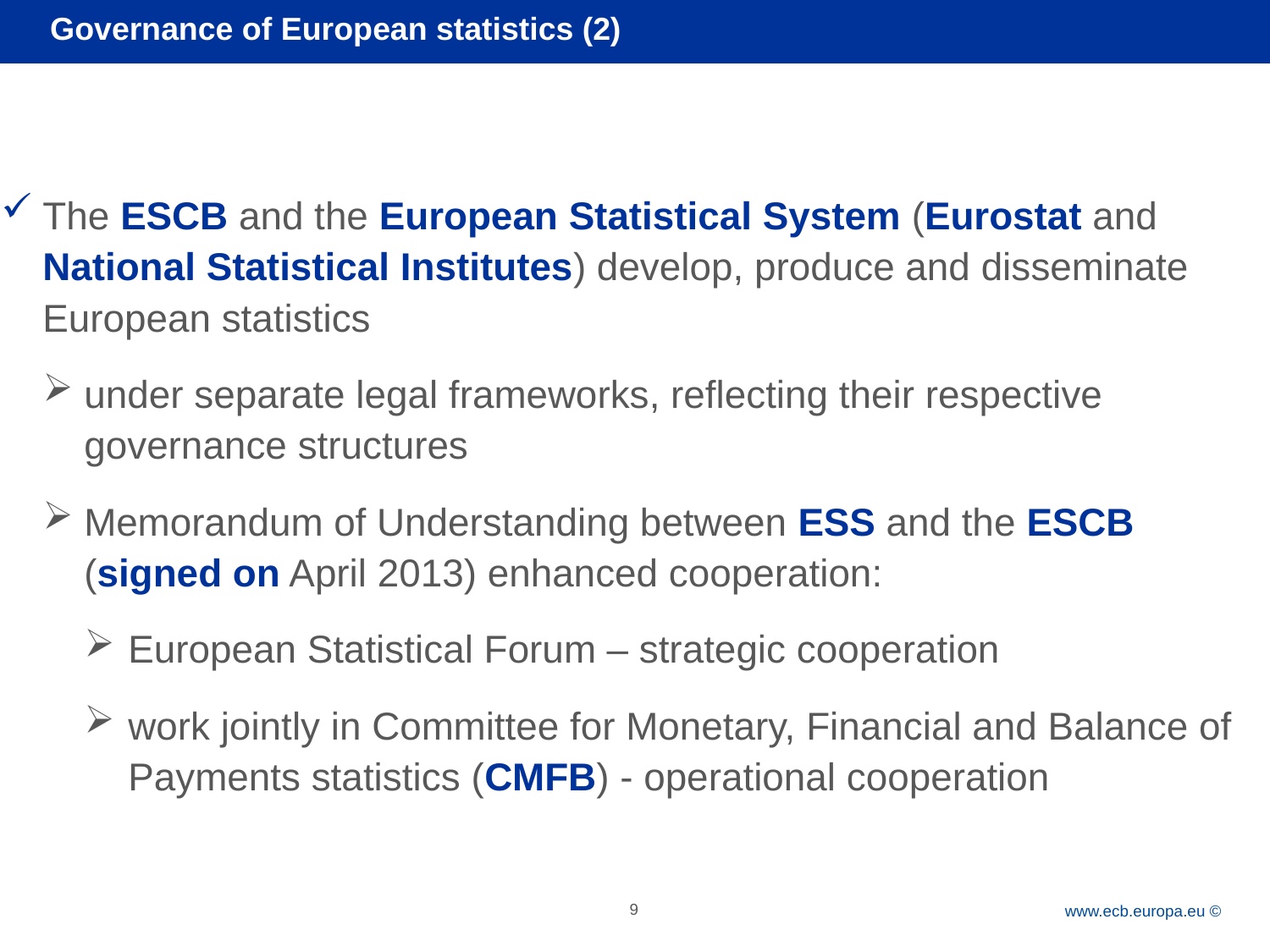

Governance of European statistics (2)
The ESCB and the European Statistical System (Eurostat and National Statistical Institutes) develop, produce and disseminate European statistics
under separate legal frameworks, reflecting their respective governance structures
Memorandum of Understanding between ESS and the ESCB (signed on April 2013) enhanced cooperation:
European Statistical Forum – strategic cooperation
work jointly in Committee for Monetary, Financial and Balance of Payments statistics (CMFB) - operational cooperation

9